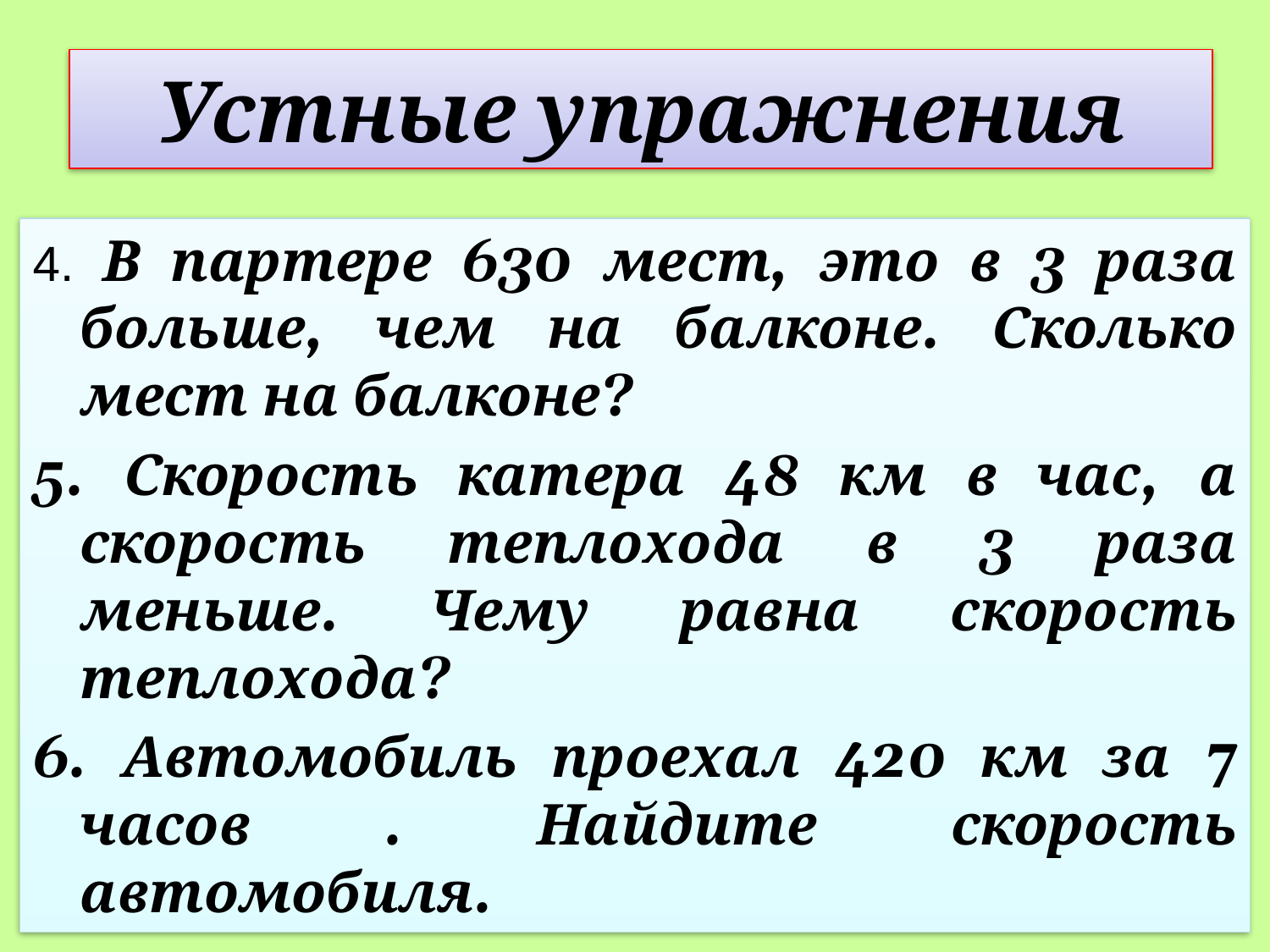

# Устные упражнения
4. В партере 630 мест, это в 3 раза больше, чем на балконе. Сколько мест на балконе?
5. Скорость катера 48 км в час, а скорость теплохода в 3 раза меньше. Чему равна скорость теплохода?
6. Автомобиль проехал 420 км за 7 часов . Найдите скорость автомобиля.